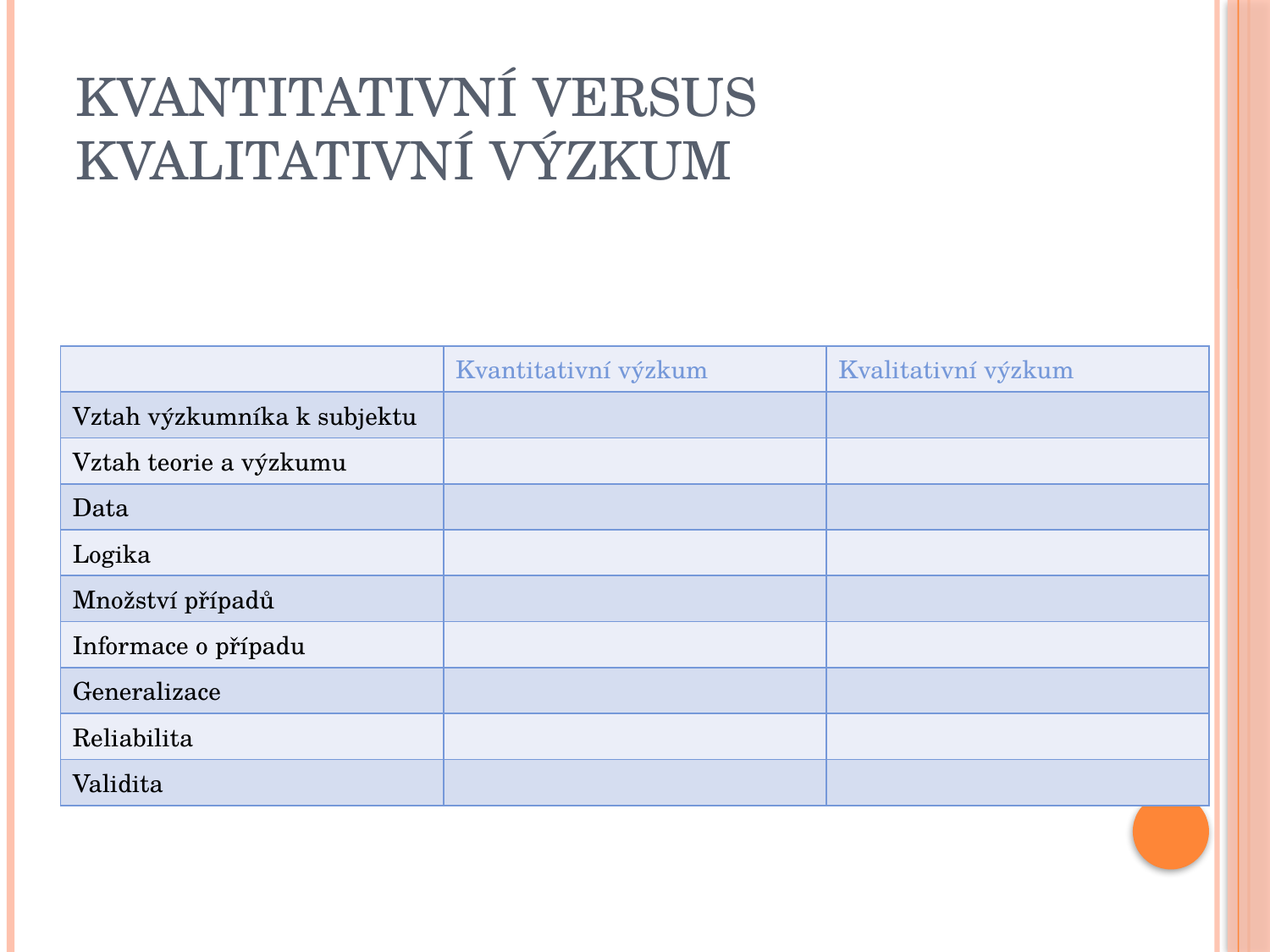

# Kvantitativní versus kvalitativní výzkum
|  | Kvantitativní výzkum | Kvalitativní výzkum |
| --- | --- | --- |
| Vztah výzkumníka k subjektu |  |  |
| Vztah teorie a výzkumu |  |  |
| Data |  |  |
| Logika |  |  |
| Množství případů |  |  |
| Informace o případu |  |  |
| Generalizace |  |  |
| Reliabilita |  |  |
| Validita |  |  |